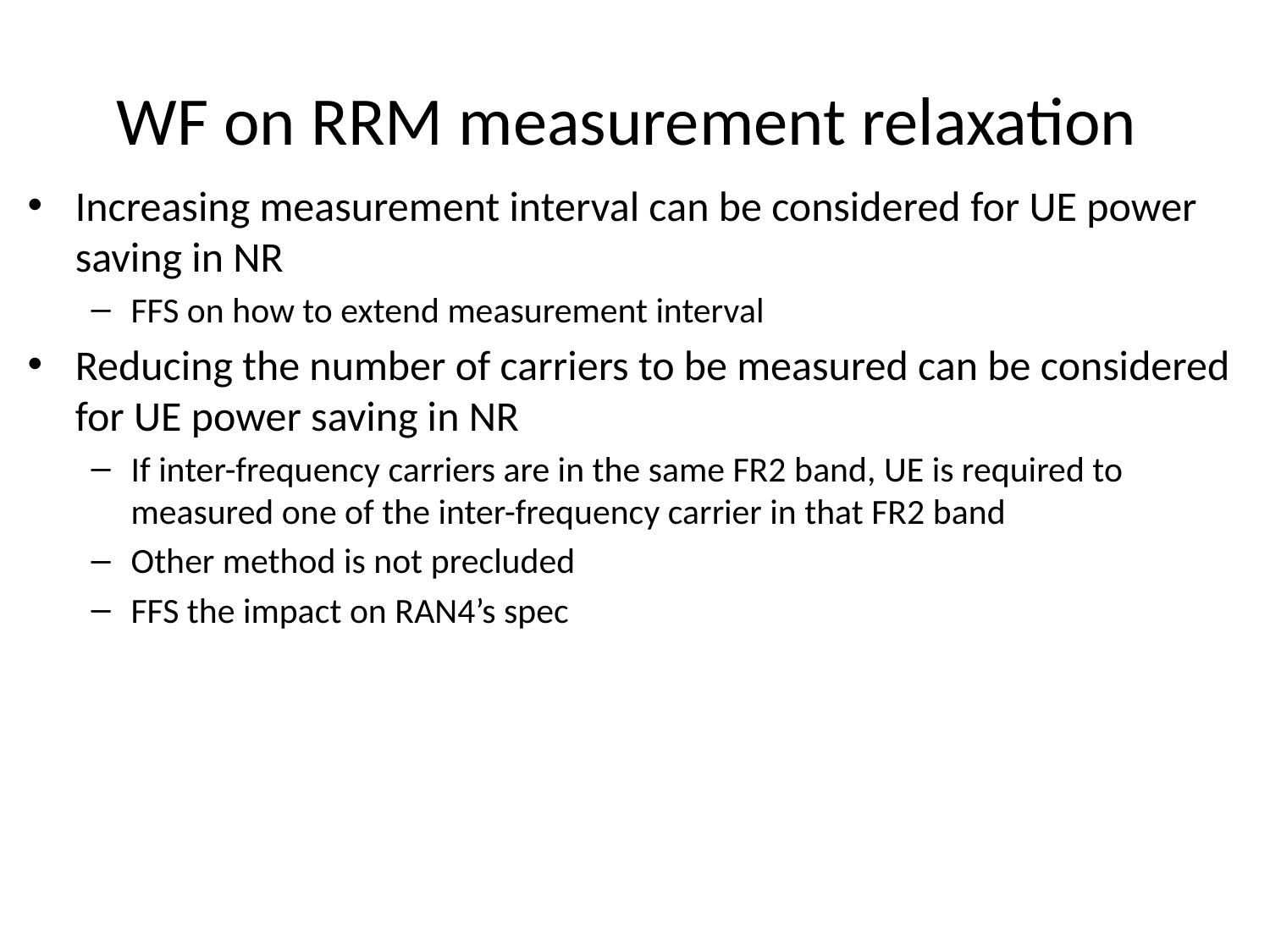

# WF on RRM measurement relaxation
Increasing measurement interval can be considered for UE power saving in NR
FFS on how to extend measurement interval
Reducing the number of carriers to be measured can be considered for UE power saving in NR
If inter-frequency carriers are in the same FR2 band, UE is required to measured one of the inter-frequency carrier in that FR2 band
Other method is not precluded
FFS the impact on RAN4’s spec